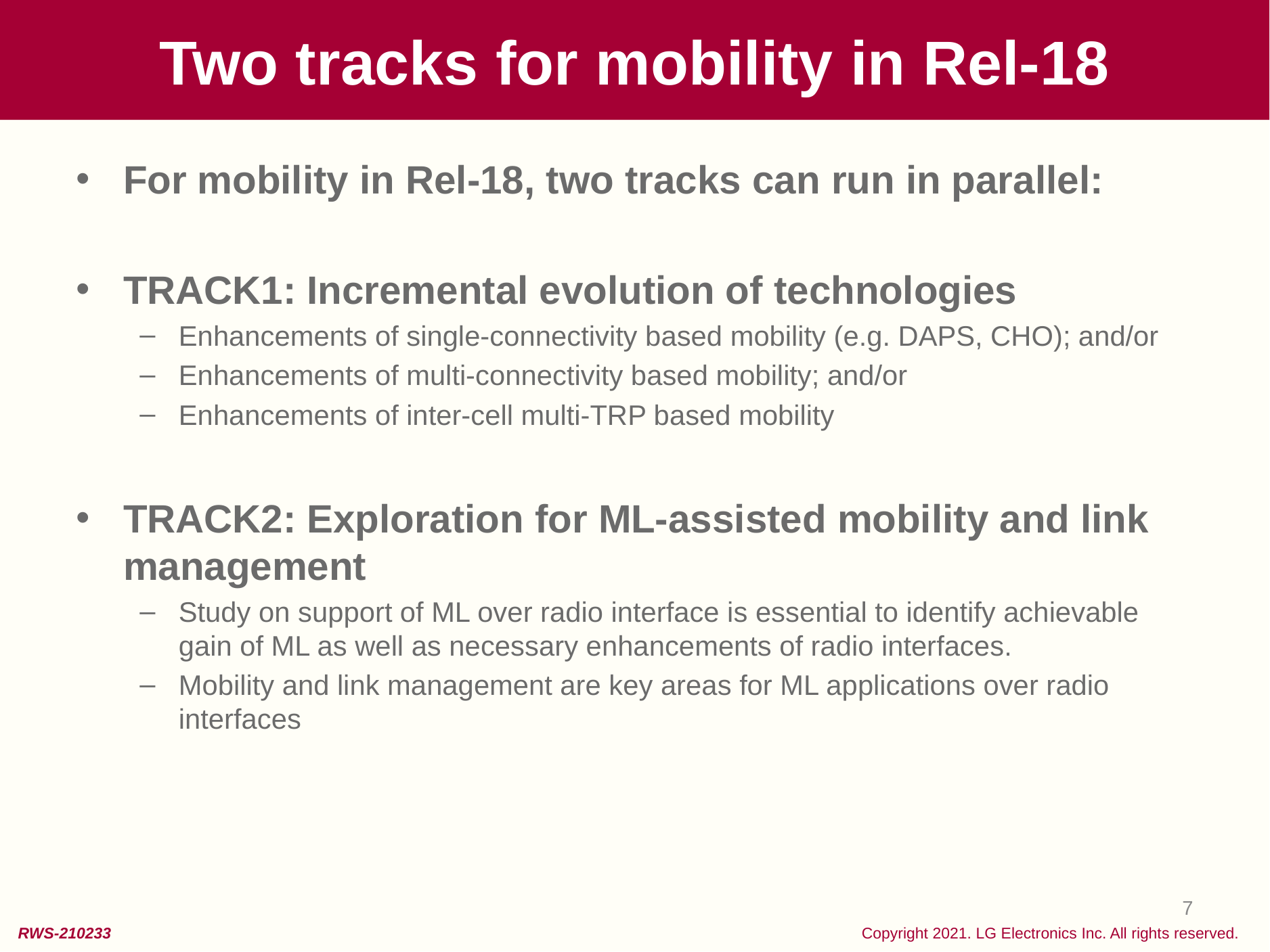

# Two tracks for mobility in Rel-18
For mobility in Rel-18, two tracks can run in parallel:

TRACK1: Incremental evolution of technologies
Enhancements of single-connectivity based mobility (e.g. DAPS, CHO); and/or
Enhancements of multi-connectivity based mobility; and/or
Enhancements of inter-cell multi-TRP based mobility

TRACK2: Exploration for ML-assisted mobility and link management
Study on support of ML over radio interface is essential to identify achievable gain of ML as well as necessary enhancements of radio interfaces.
Mobility and link management are key areas for ML applications over radio interfaces

7